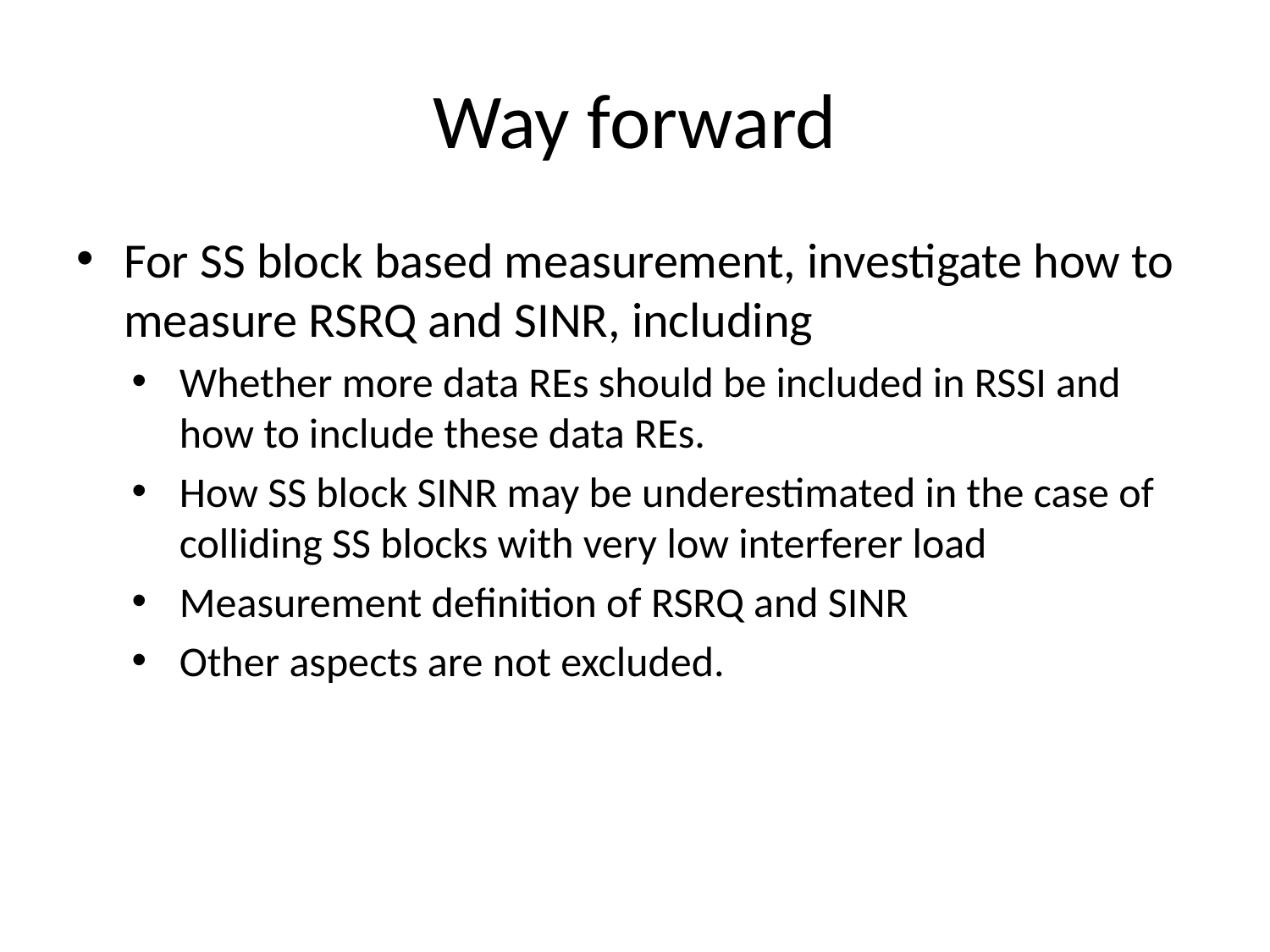

# Way forward
For SS block based measurement, investigate how to measure RSRQ and SINR, including
Whether more data REs should be included in RSSI and how to include these data REs.
How SS block SINR may be underestimated in the case of colliding SS blocks with very low interferer load
Measurement definition of RSRQ and SINR
Other aspects are not excluded.